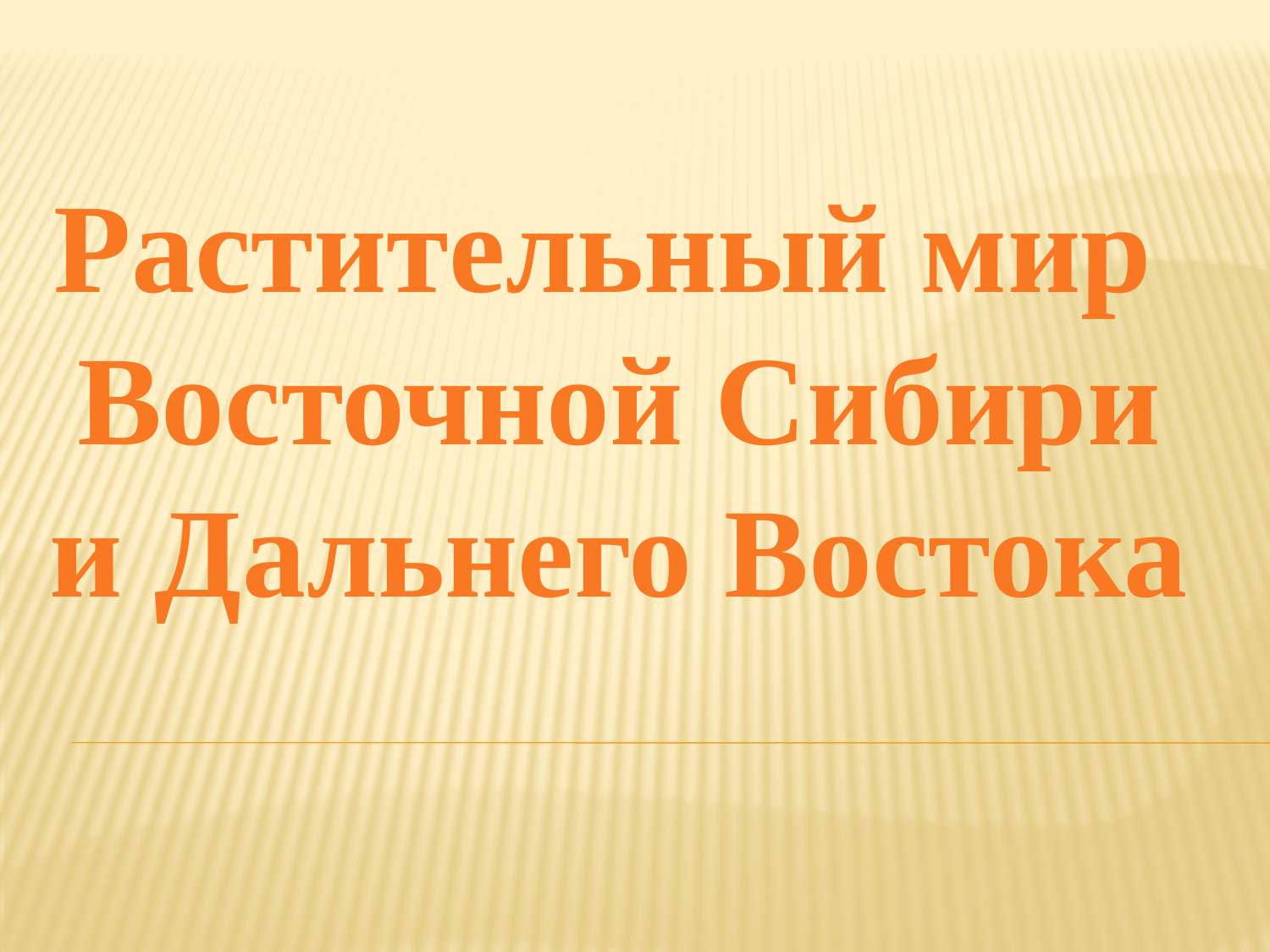

Растительный мир
Восточной Сибири
и Дальнего Востока